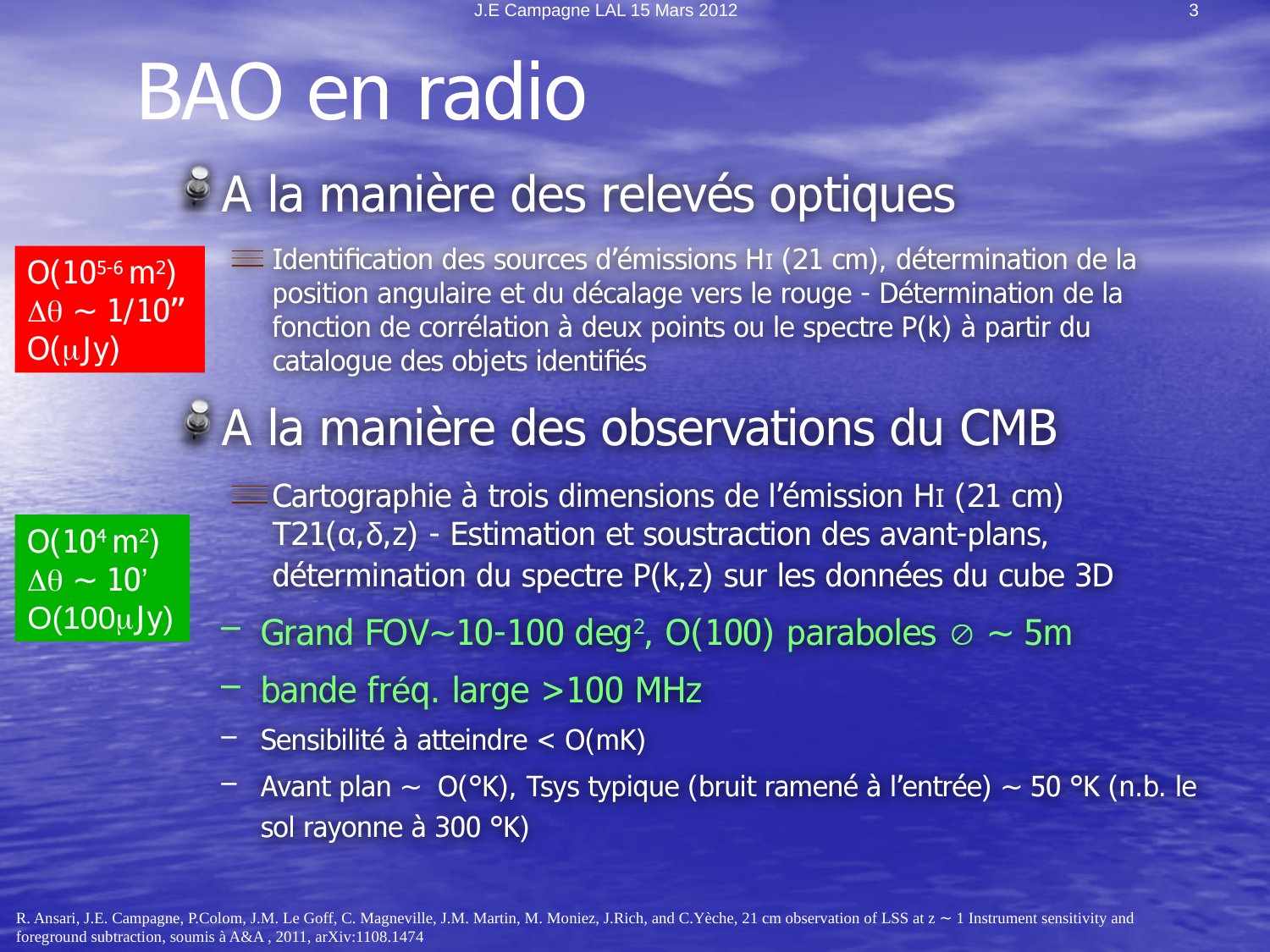

J.E Campagne LAL 15 Mars 2012
3
# BAO en radio
A la manière des relevés optiques
Identification des sources d’émissions HI (21 cm), détermination de la position angulaire et du décalage vers le rouge - Détermination de la fonction de corrélation à deux points ou le spectre P(k) à partir du catalogue des objets identifiés
A la manière des observations du CMB
Cartographie à trois dimensions de l’émission HI (21 cm) T21(α,δ,z) - Estimation et soustraction des avant-plans, détermination du spectre P(k,z) sur les données du cube 3D
Grand FOV~10-100 deg2, O(100) paraboles ∅ ~ 5m
bande fréq. large >100 MHz
Sensibilité à atteindre < O(mK)
Avant plan ~  O(°K), Tsys typique (bruit ramené à l’entrée) ~ 50 °K (n.b. le sol rayonne à 300 °K)

O(105-6 m2)
Δθ ~ 1/10’’
O(μJy)
O(104 m2)
Δθ ~ 10’
O(100μJy)
R. Ansari, J.E. Campagne, P.Colom, J.M. Le Goff, C. Magneville, J.M. Martin, M. Moniez, J.Rich, and C.Yèche, 21 cm observation of LSS at z ∼ 1 Instrument sensitivity and
foreground subtraction, soumis à A&A , 2011, arXiv:1108.1474